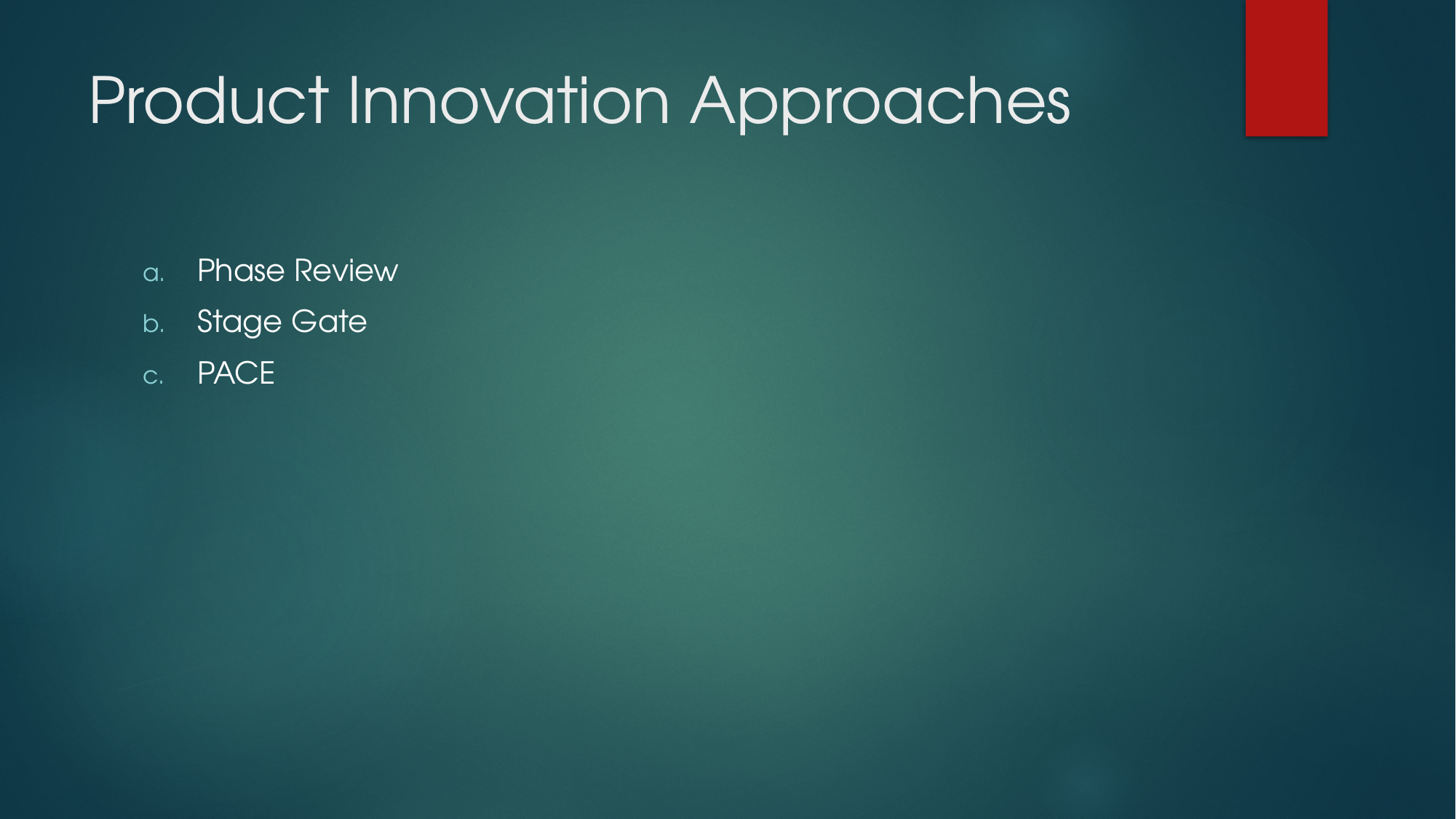

# Product Innovation Approaches
Phase Review
Stage Gate
PACE